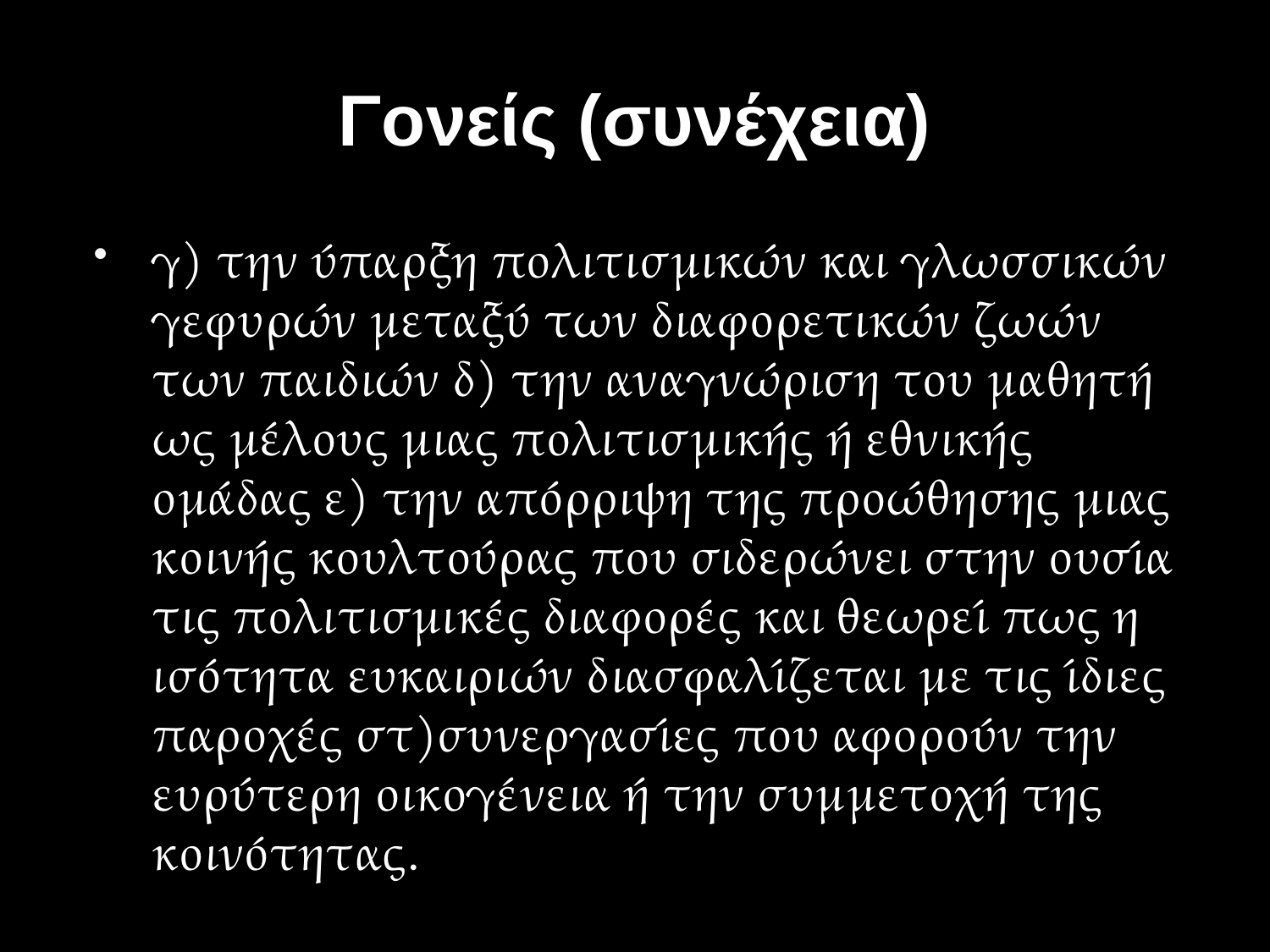

# Γονείς (συνέχεια)
γ) την ύπαρξη πολιτισμικών και γλωσσικών γεφυρών μεταξύ των διαφορετικών ζωών των παιδιών δ) την αναγνώριση του μαθητή ως μέλους μιας πολιτισμικής ή εθνικής ομάδας ε) την απόρριψη της προώθησης μιας κοινής κουλτούρας που σιδερώνει στην ουσία τις πολιτισμικές διαφορές και θεωρεί πως η ισότητα ευκαιριών διασφαλίζεται με τις ίδιες παροχές στ)συνεργασίες που αφορούν την ευρύτερη οικογένεια ή την συμμετοχή της κοινότητας.